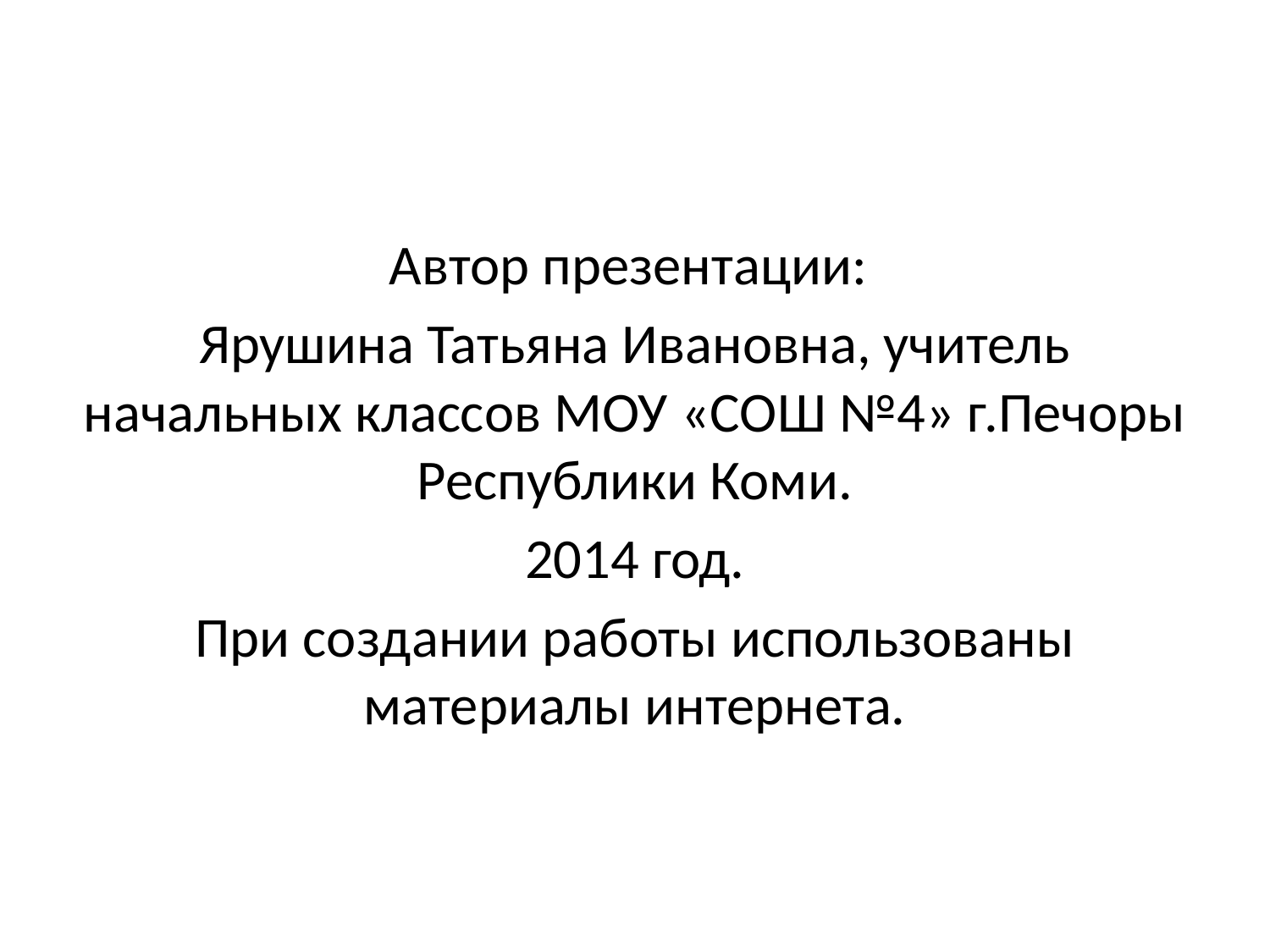

#
Автор презентации:
Ярушина Татьяна Ивановна, учитель начальных классов МОУ «СОШ №4» г.Печоры Республики Коми.
2014 год.
При создании работы использованы материалы интернета.